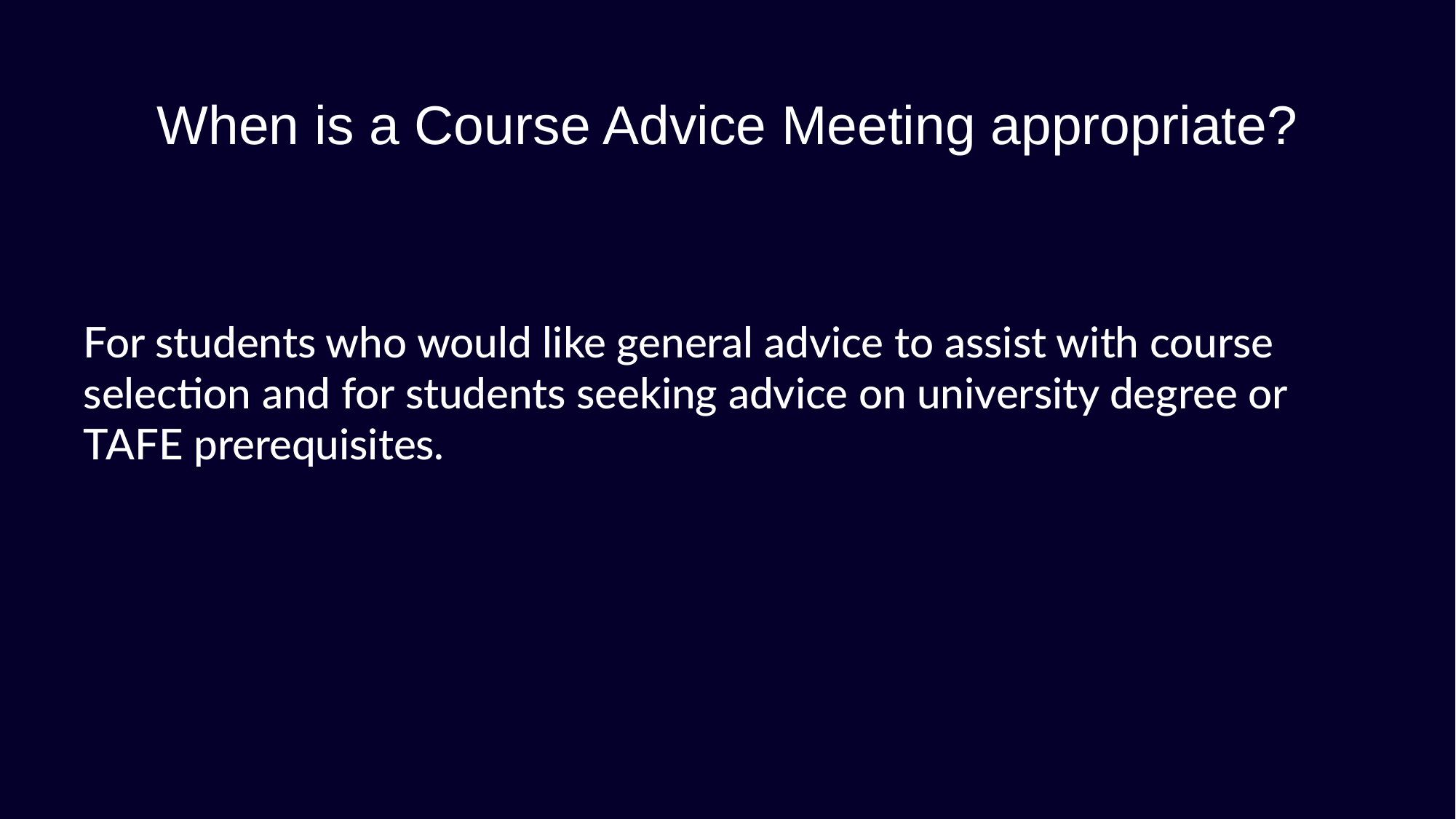

# When is a Course Advice Meeting appropriate?

For students who would like general advice to assist with course selection and for students seeking advice on university degree or TAFE prerequisites.